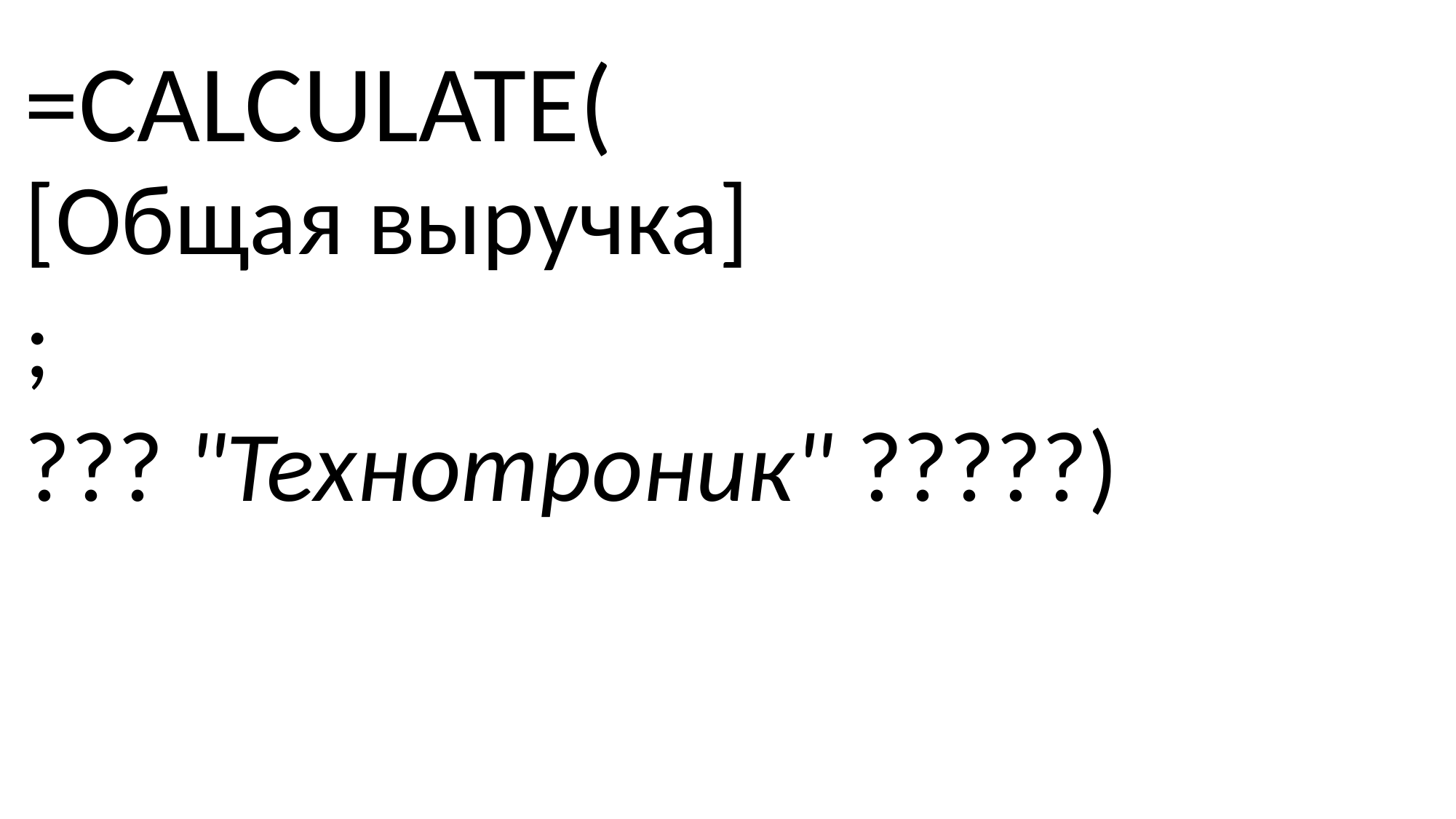

# =CALCULATE(
[Общая выручка]
;
??? "Технотроник" ?????)